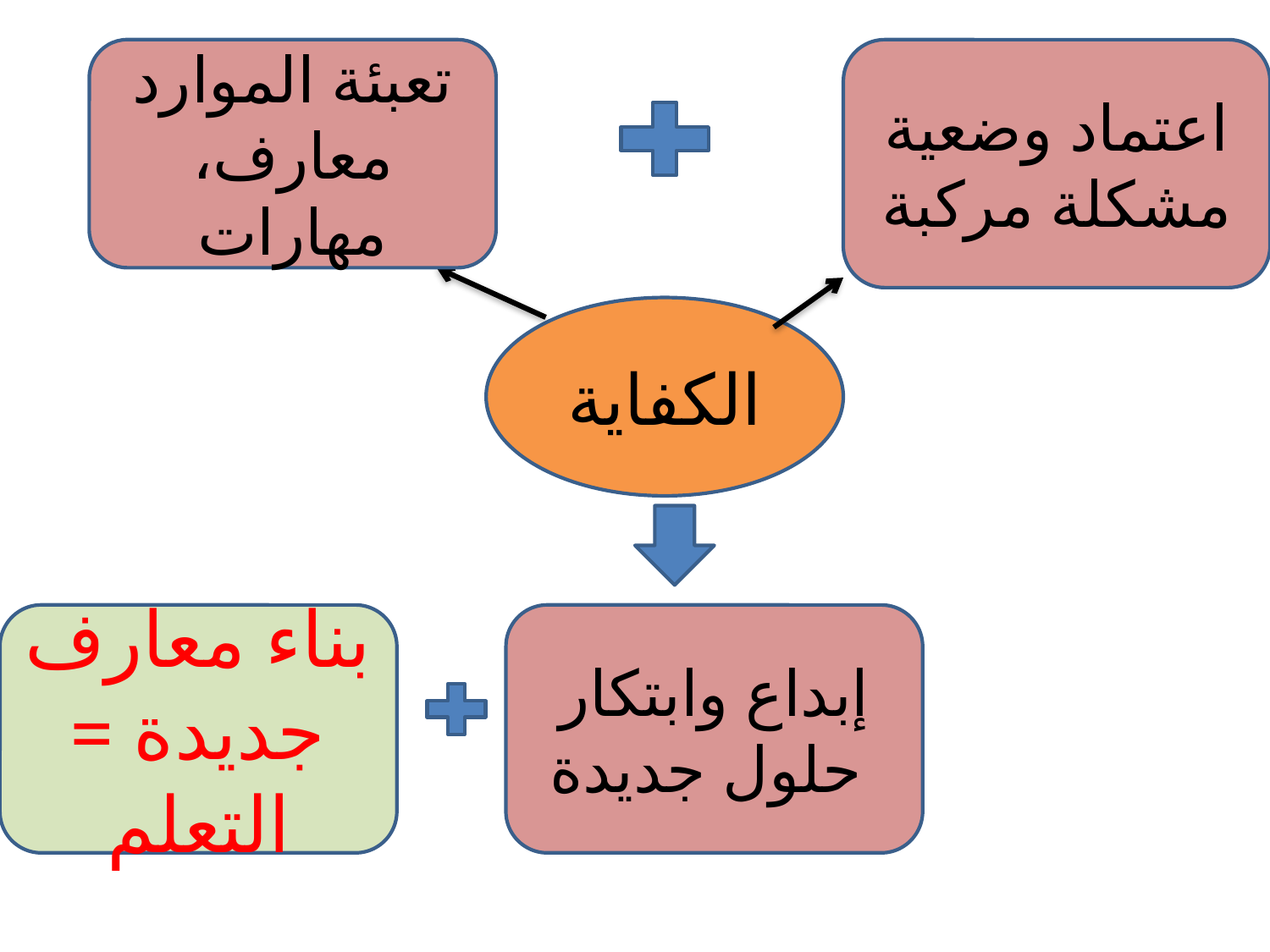

تعبئة الموارد معارف، مهارات
اعتماد وضعية مشكلة مركبة

الكفاية

بناء معارف جديدة = التعلم
إبداع وابتكار حلول جديدة